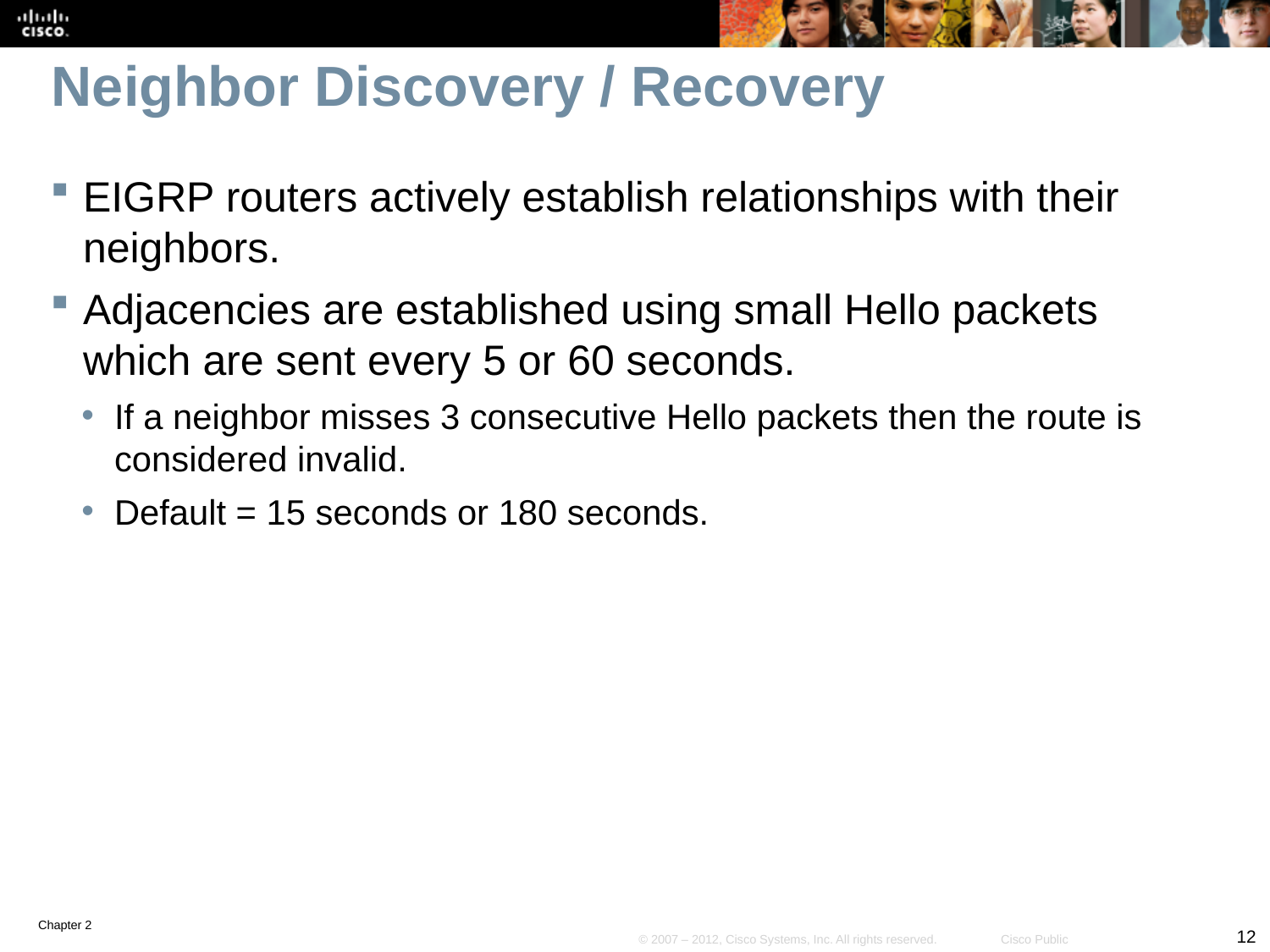

# Neighbor Discovery / Recovery
EIGRP routers actively establish relationships with their neighbors.
Adjacencies are established using small Hello packets which are sent every 5 or 60 seconds.
If a neighbor misses 3 consecutive Hello packets then the route is considered invalid.
Default = 15 seconds or 180 seconds.